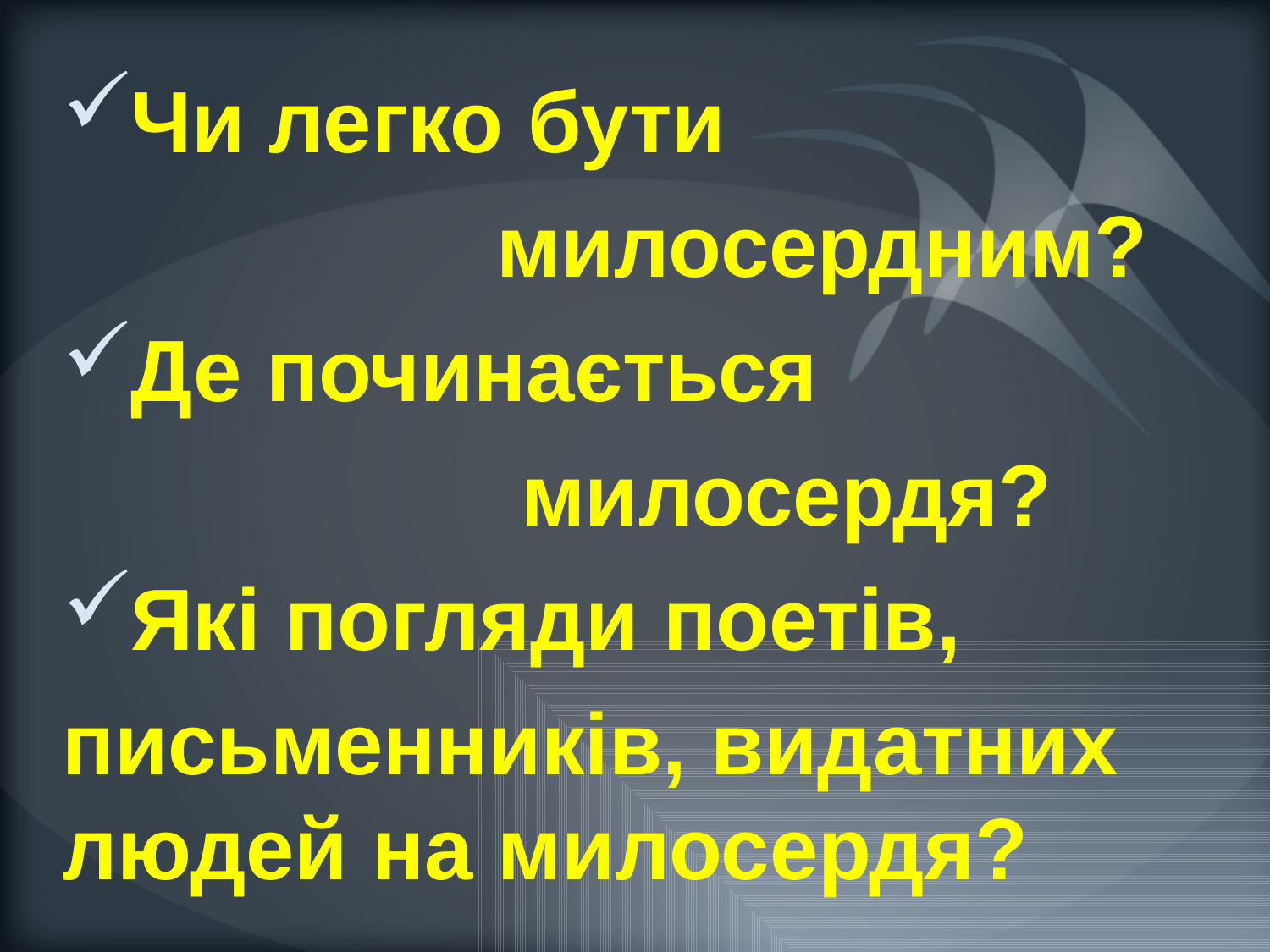

Чи легко бути
                  милосердним?
Де починається
                   милосердя?
Які погляди поетів,
письменників, видатних людей на милосердя?